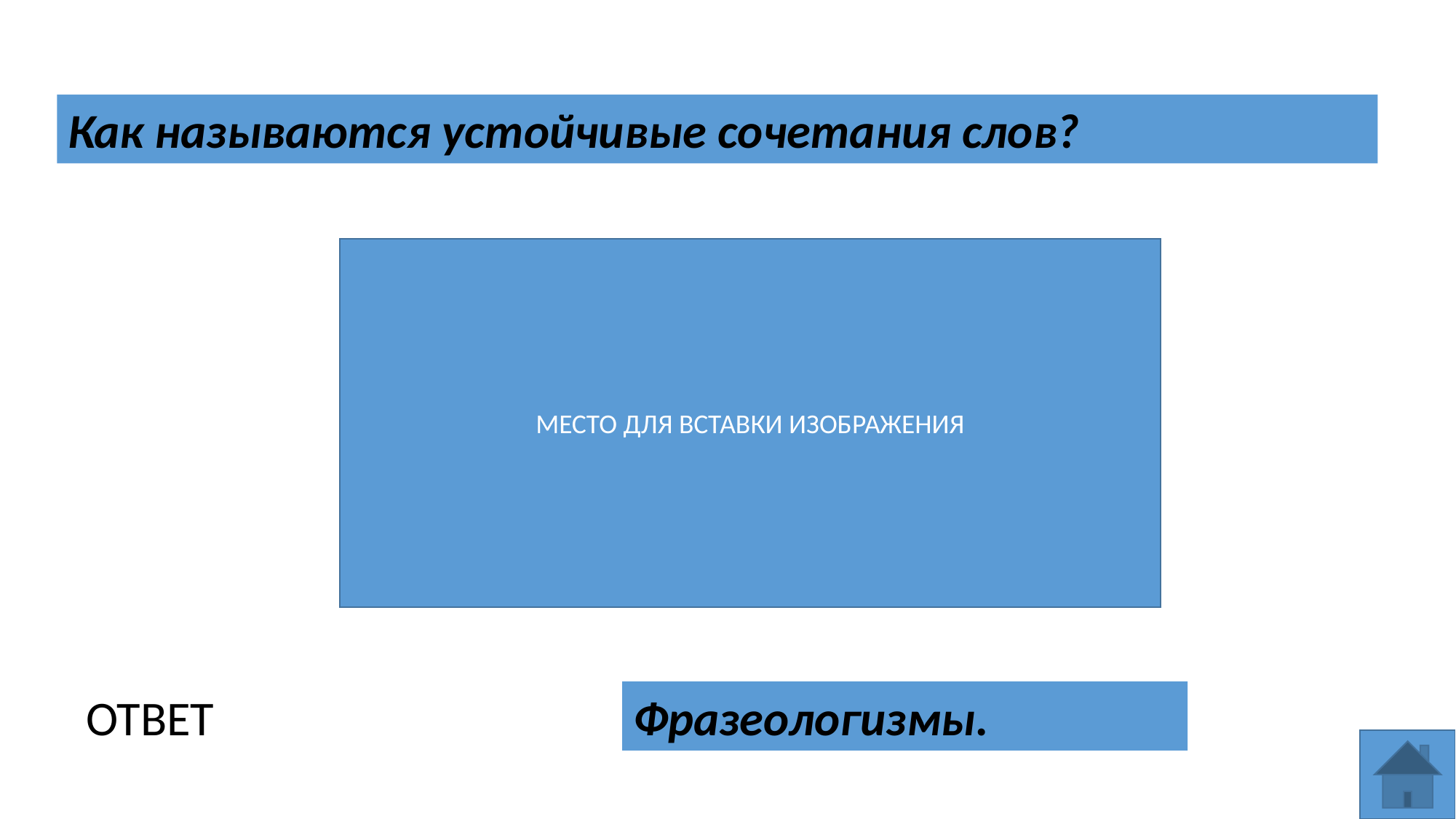

Как называются устойчивые сочетания слов?
МЕСТО ДЛЯ ВСТАВКИ ИЗОБРАЖЕНИЯ
Фразеологизмы.
ОТВЕТ